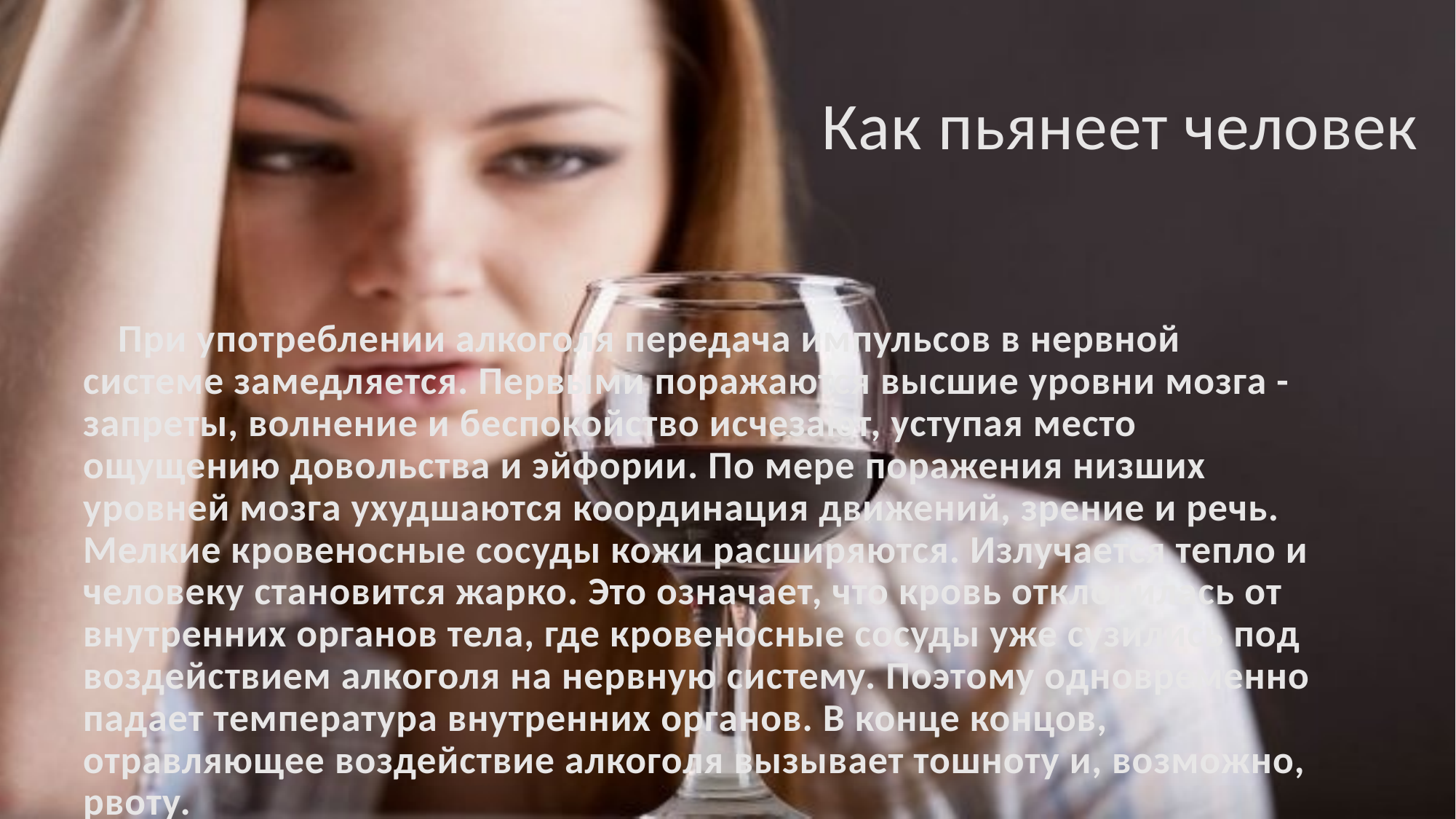

# Как пьянеет человек
    При употреблении алкоголя передача импульсов в нервной системе замедляется. Первыми поражаются высшие уровни мозга - запреты, волнение и беспокойство исчезают, уступая место ощущению довольства и эйфории. По мере поражения низших уровней мозга ухудшаются координация движений, зрение и речь. Мелкие кровеносные сосуды кожи расширяются. Излучается тепло и человеку становится жарко. Это означает, что кровь отклонилась от внутренних органов тела, где кровеносные сосуды уже сузились под воздействием алкоголя на нервную систему. Поэтому одновременно падает температура внутренних органов. В конце концов, отравляющее воздействие алкоголя вызывает тошноту и, возможно, рвоту.